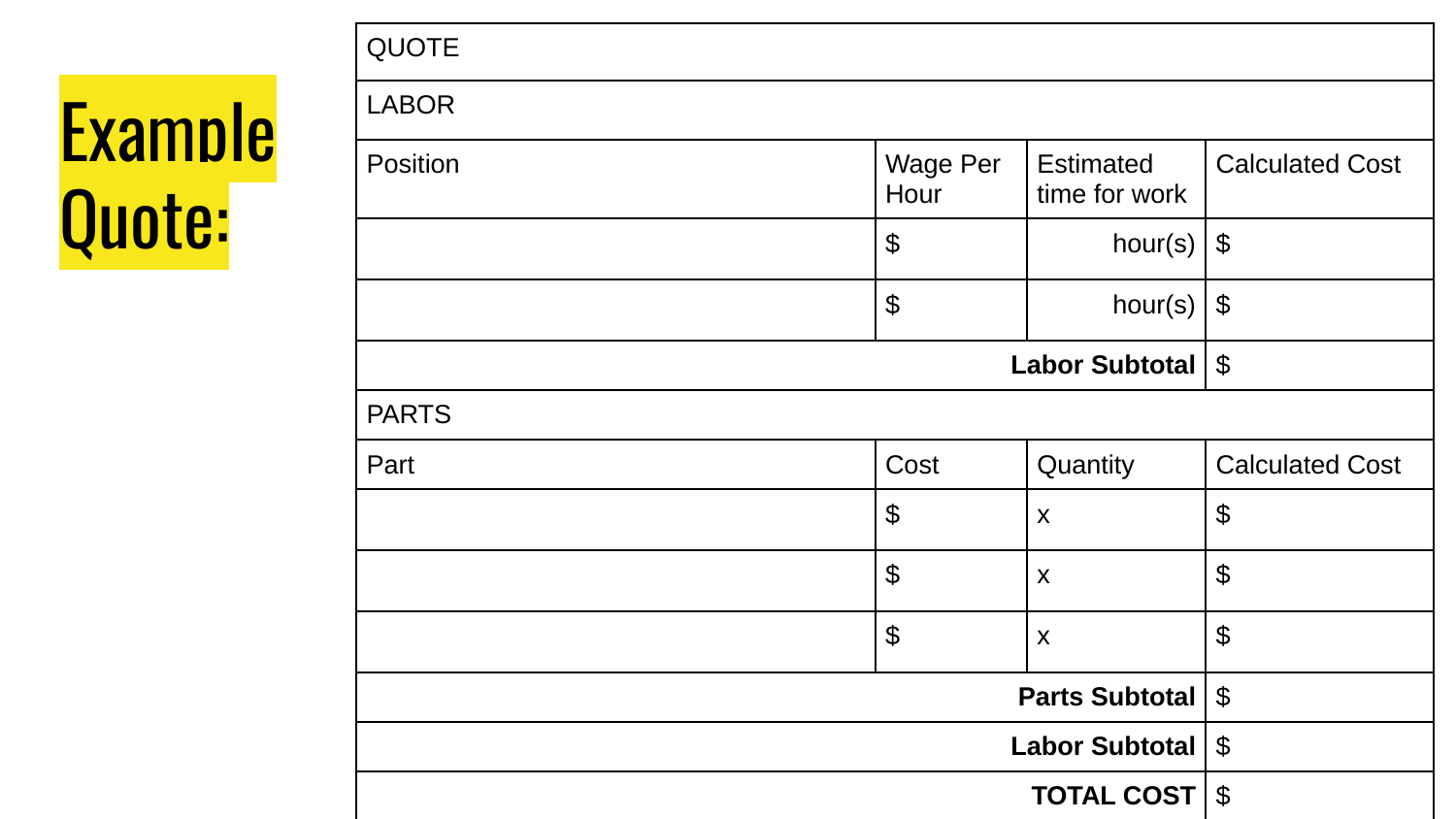

| QUOTE |  |  |  |
| --- | --- | --- | --- |
| LABOR |  |  |  |
| Position | Wage Per Hour | Estimated time for work | Calculated Cost |
|  | $ | hour(s) | $ |
|  | $ | hour(s) | $ |
| Labor Subtotal |  |  | $ |
| PARTS |  |  |  |
| Part | Cost | Quantity | Calculated Cost |
|  | $ | x | $ |
|  | $ | x | $ |
|  | $ | x | $ |
| Parts Subtotal |  |  | $ |
| Labor Subtotal |  |  | $ |
| TOTAL COST |  |  | $ |
# Example Quote: